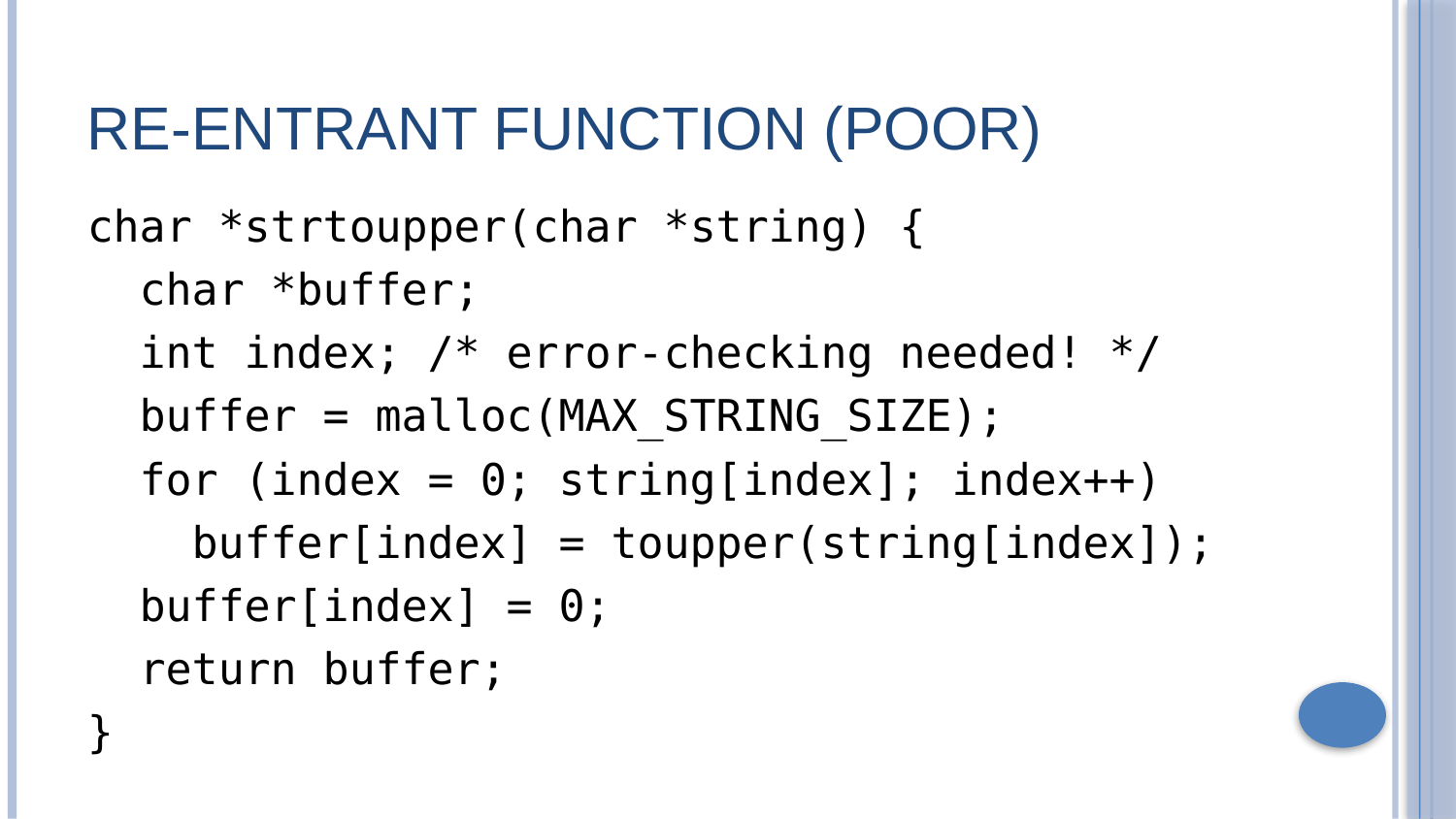

# Re-entrant function (poor)
char *strtoupper(char *string) {
  char *buffer;
  int index; /* error-checking needed! */
  buffer = malloc(MAX_STRING_SIZE);
  for (index = 0; string[index]; index++)
    buffer[index] = toupper(string[index]);
  buffer[index] = 0;
  return buffer;
}